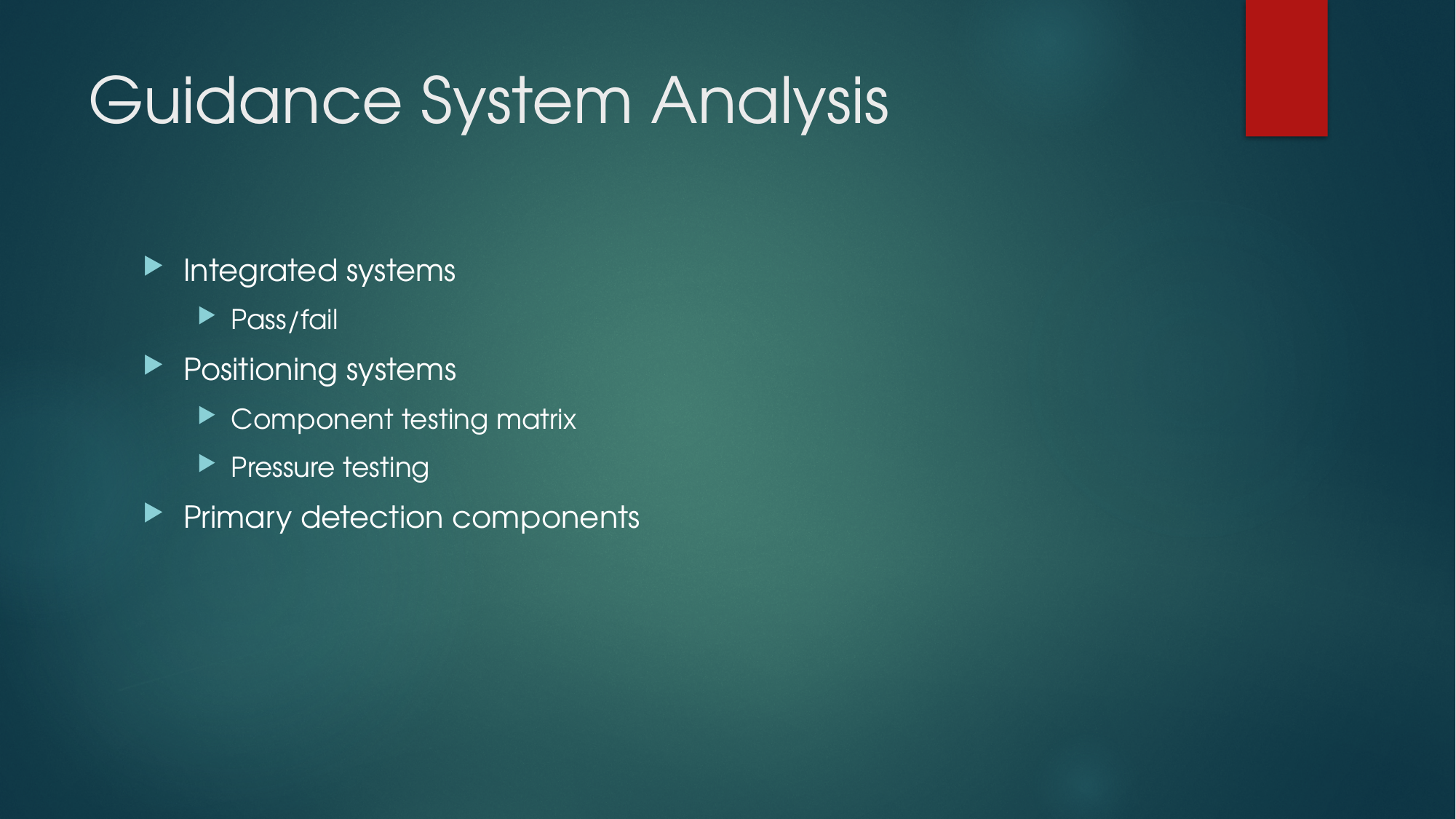

# Guidance System Analysis
Integrated systems
Pass/fail
Positioning systems
Component testing matrix
Pressure testing
Primary detection components